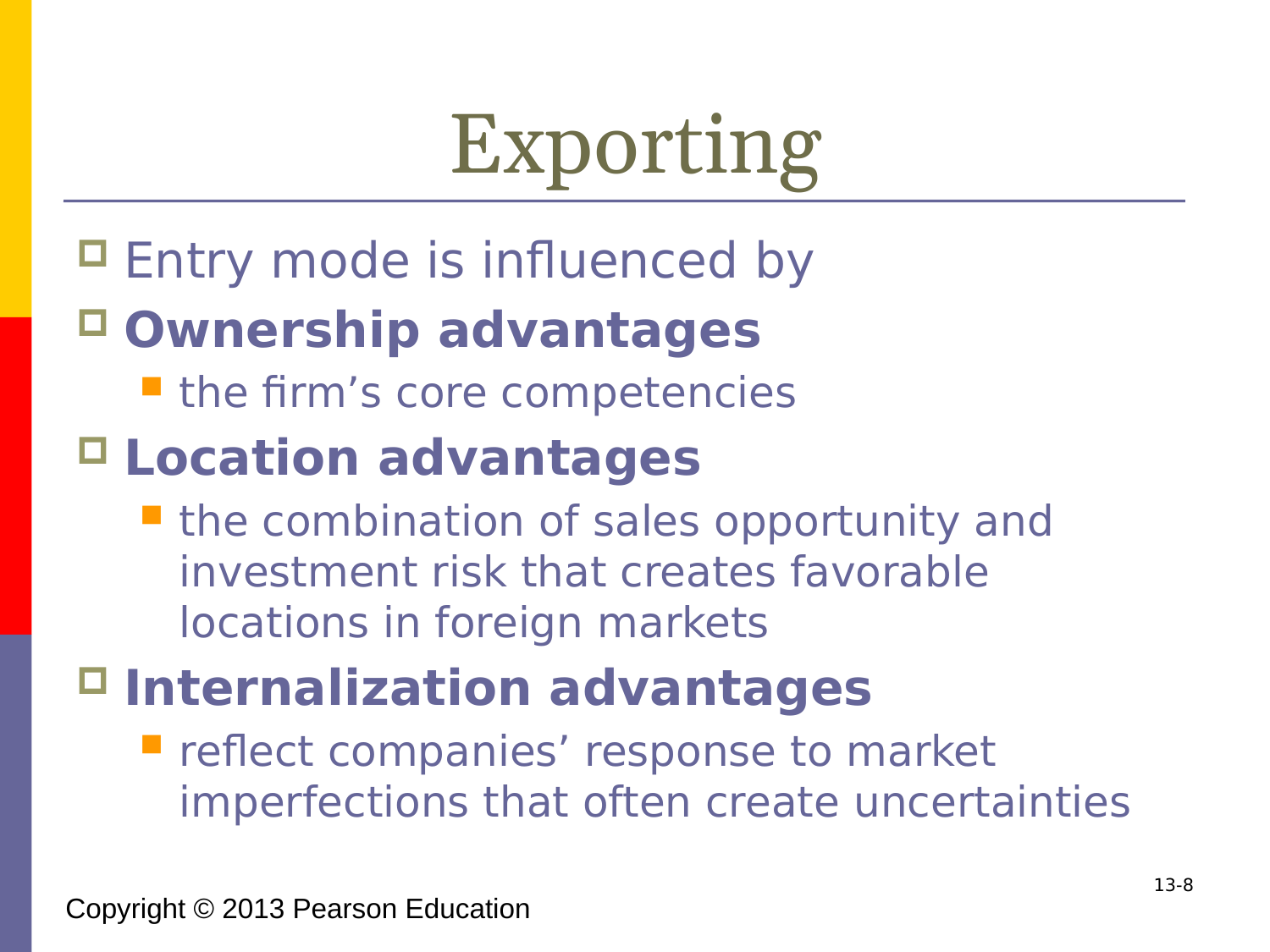

# Exporting
Entry mode is influenced by
Ownership advantages
the firm’s core competencies
Location advantages
the combination of sales opportunity and investment risk that creates favorable locations in foreign markets
Internalization advantages
reflect companies’ response to market imperfections that often create uncertainties
13-8